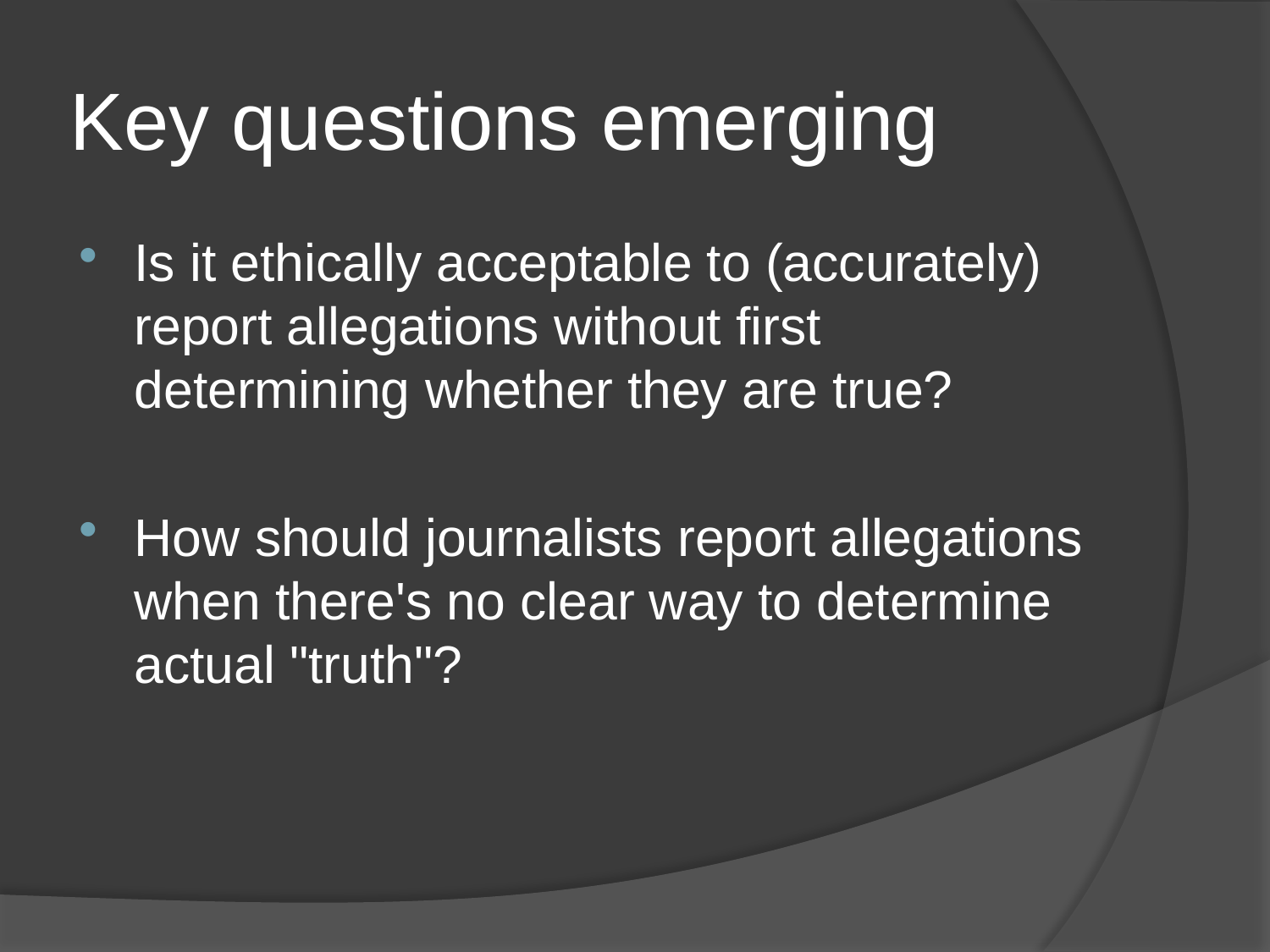

# Key questions emerging
Is it ethically acceptable to (accurately) report allegations without first determining whether they are true?

How should journalists report allegations when there's no clear way to determine actual "truth"?